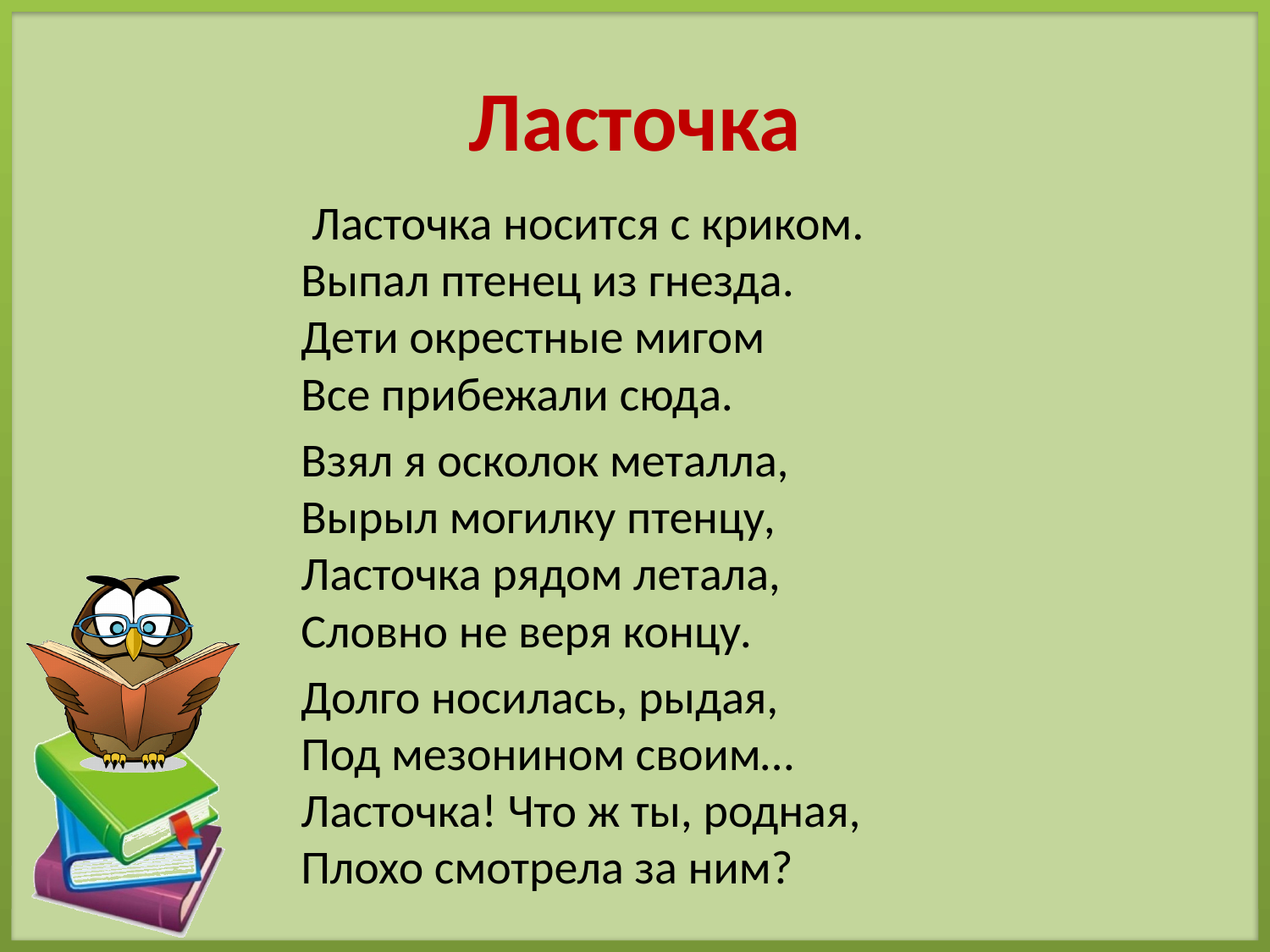

# Ласточка
     Ласточка носится с криком.
Выпал птенец из гнезда.
Дети окрестные мигом
Все прибежали сюда.
    Взял я осколок металла,
Вырыл могилку птенцу,
Ласточка рядом летала,
Словно не веря концу.
    Долго носилась, рыдая,
Под мезонином своим…
Ласточка! Что ж ты, родная,
Плохо смотрела за ним?